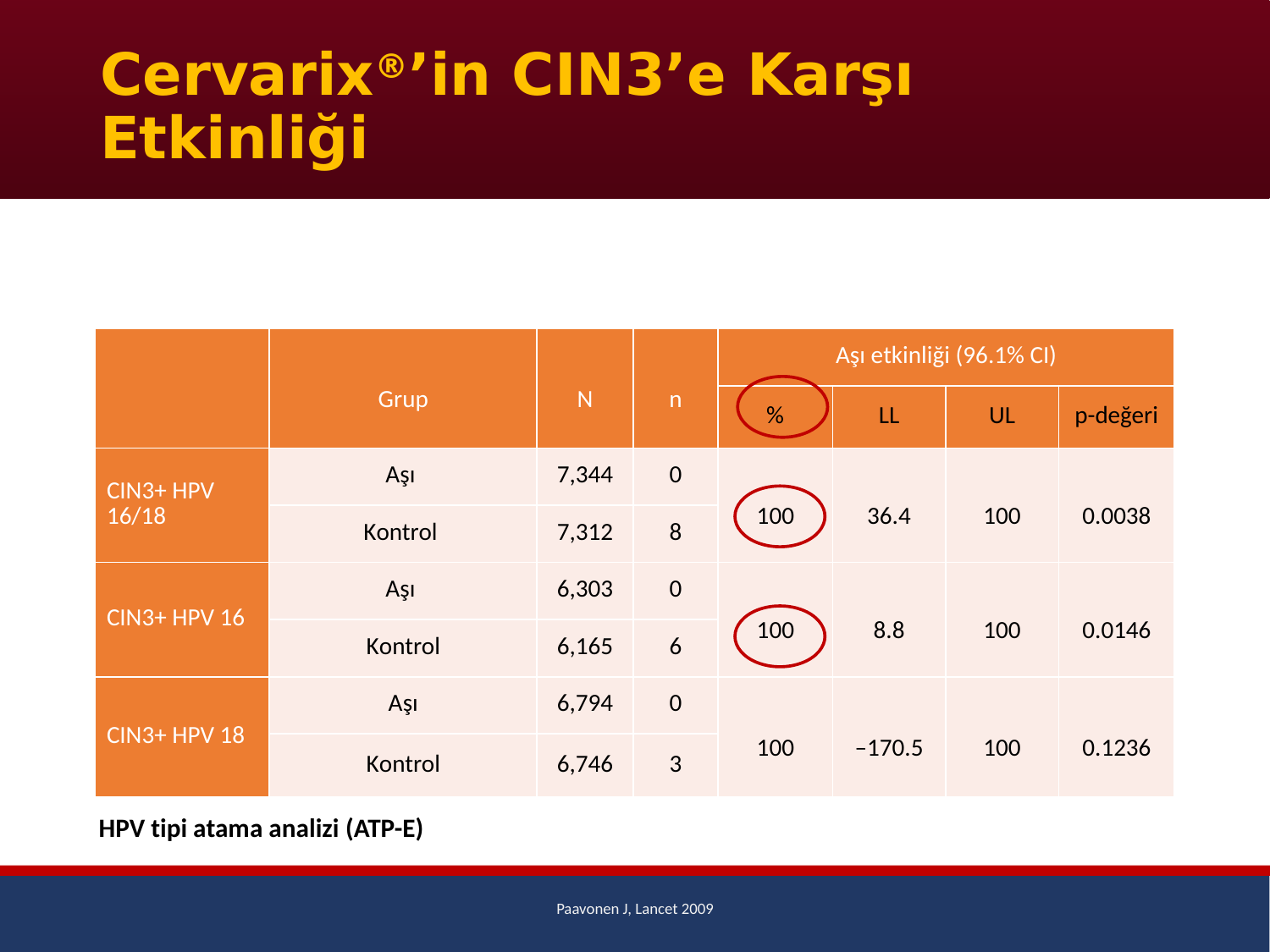

# Cervarix®’in CIN3’e Karşı Etkinliği
|  | Grup | N | n | Aşı etkinliği (96.1% CI) |  |  |  |
| --- | --- | --- | --- | --- | --- | --- | --- |
|  |  |  |  | % | LL | UL | p-değeri |
| CIN3+ HPV 16/18 | Aşı | 7,344 | 0 | 100 | 36.4 | 100 | 0.0038 |
|  | Kontrol | 7,312 | 8 |  |  |  |  |
| CIN3+ HPV 16 | Aşı | 6,303 | 0 | 100 | 8.8 | 100 | 0.0146 |
|  | Kontrol | 6,165 | 6 |  |  |  |  |
| CIN3+ HPV 18 | Aşı | 6,794 | 0 | 100 | –170.5 | 100 | 0.1236 |
|  | Kontrol | 6,746 | 3 |  |  |  |  |

HPV tipi atama analizi (ATP-E)
Paavonen J, Lancet 2009